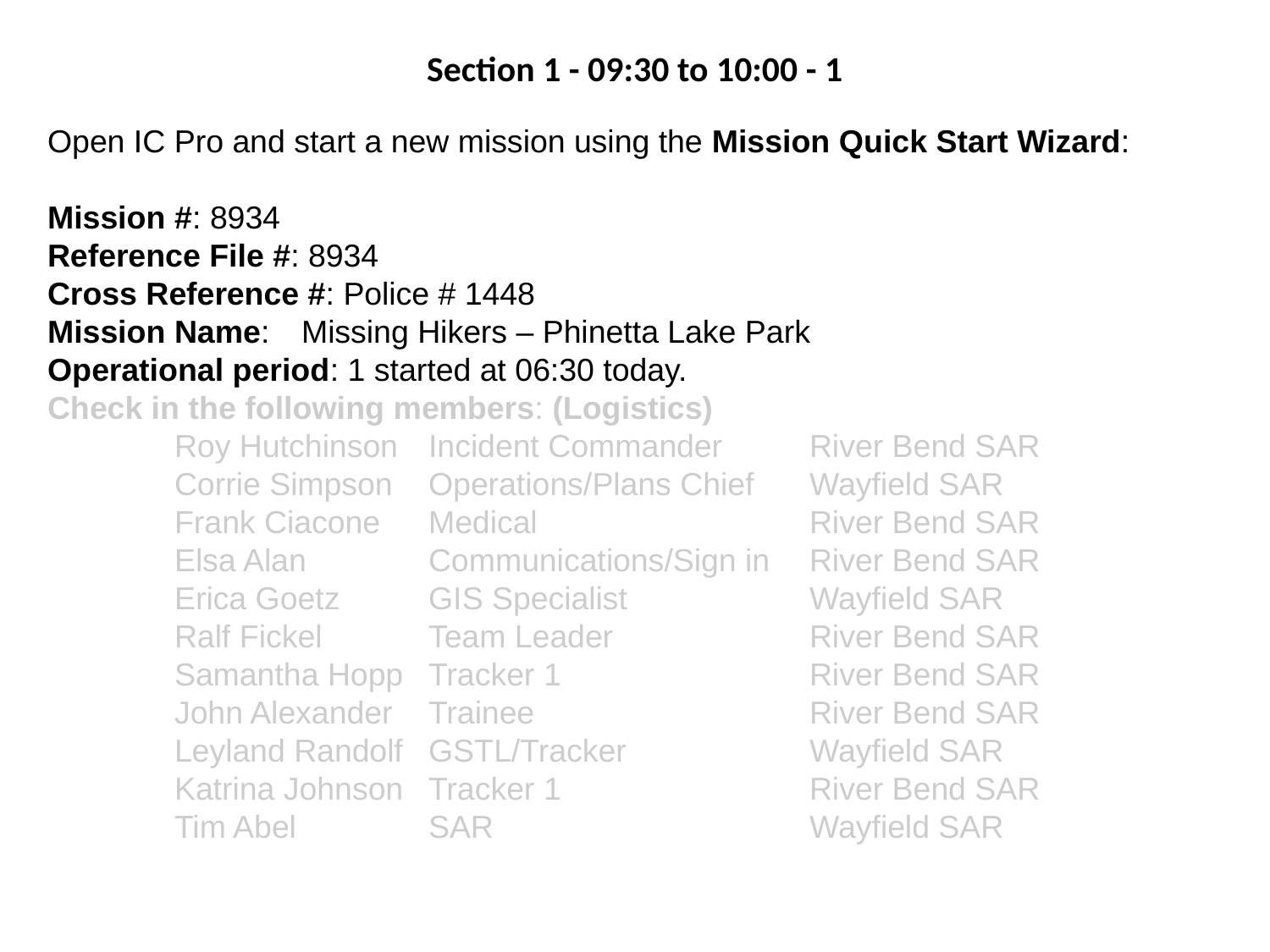

# Section 1 - 09:30 to 10:00 - 1
Open IC Pro and start a new mission using the Mission Quick Start Wizard:

Mission #: 8934
Reference File #: 8934
Cross Reference #: Police # 1448
Mission Name:	Missing Hikers – Phinetta Lake Park
Operational period: 1 started at 06:30 today.
Check in the following members: (Logistics)
	Roy Hutchinson	Incident Commander	River Bend SAR
	Corrie Simpson	Operations/Plans Chief	Wayfield SAR
	Frank Ciacone	Medical			River Bend SAR
	Elsa Alan	Communications/Sign in	River Bend SAR
	Erica Goetz	GIS Specialist		Wayfield SAR
	Ralf Fickel	Team Leader		River Bend SAR
	Samantha Hopp	Tracker 1		River Bend SAR
	John Alexander	Trainee			River Bend SAR
	Leyland Randolf	GSTL/Tracker		Wayfield SAR
	Katrina Johnson	Tracker 1		River Bend SAR
	Tim Abel		SAR 			Wayfield SAR

22/03/2011
156